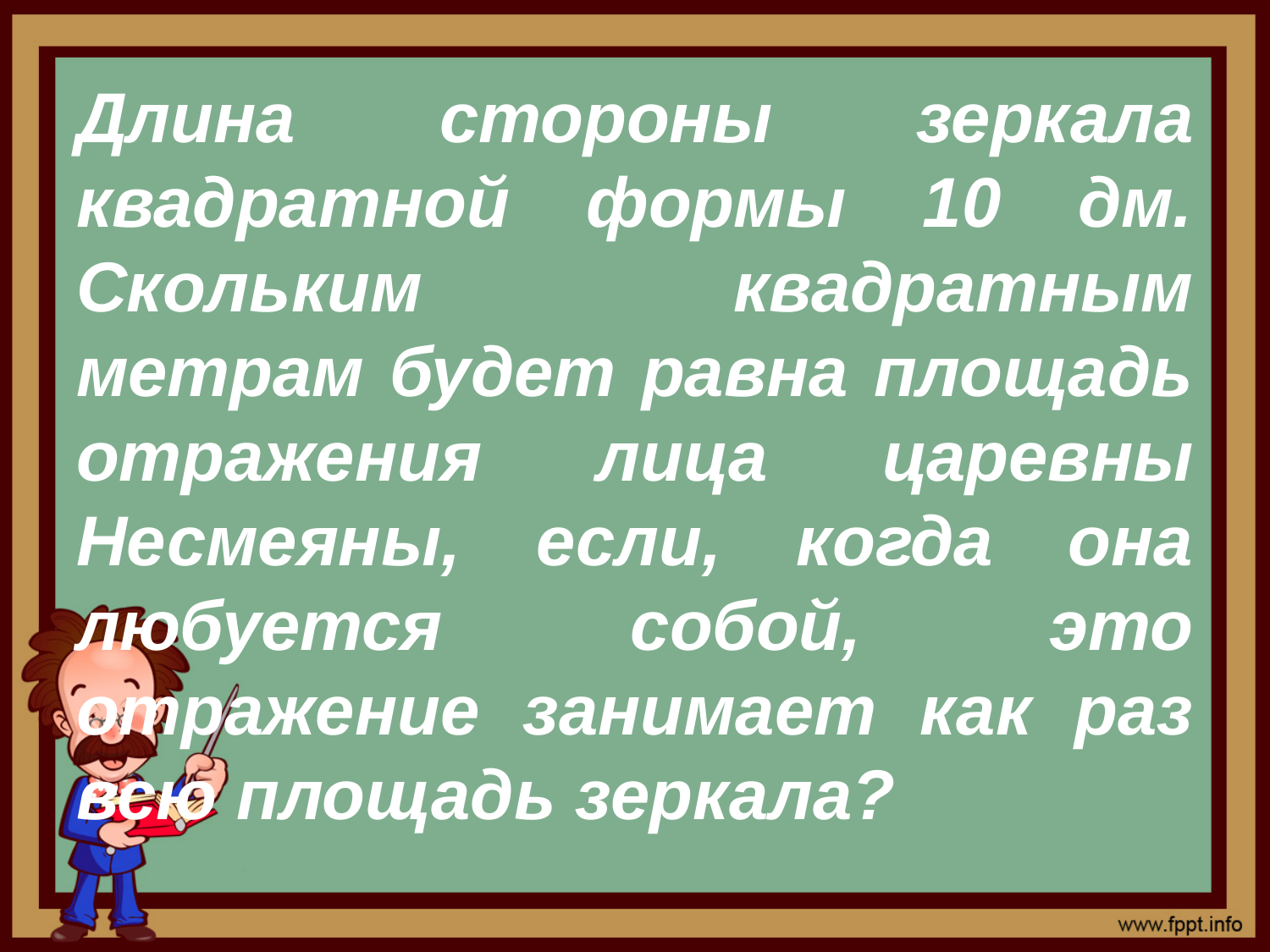

#
Длина стороны зеркала квадратной формы 10 дм. Скольким квадратным метрам будет равна площадь отражения лица царевны Несмеяны, если, когда она любуется собой, это отражение занимает как раз всю площадь зеркала?